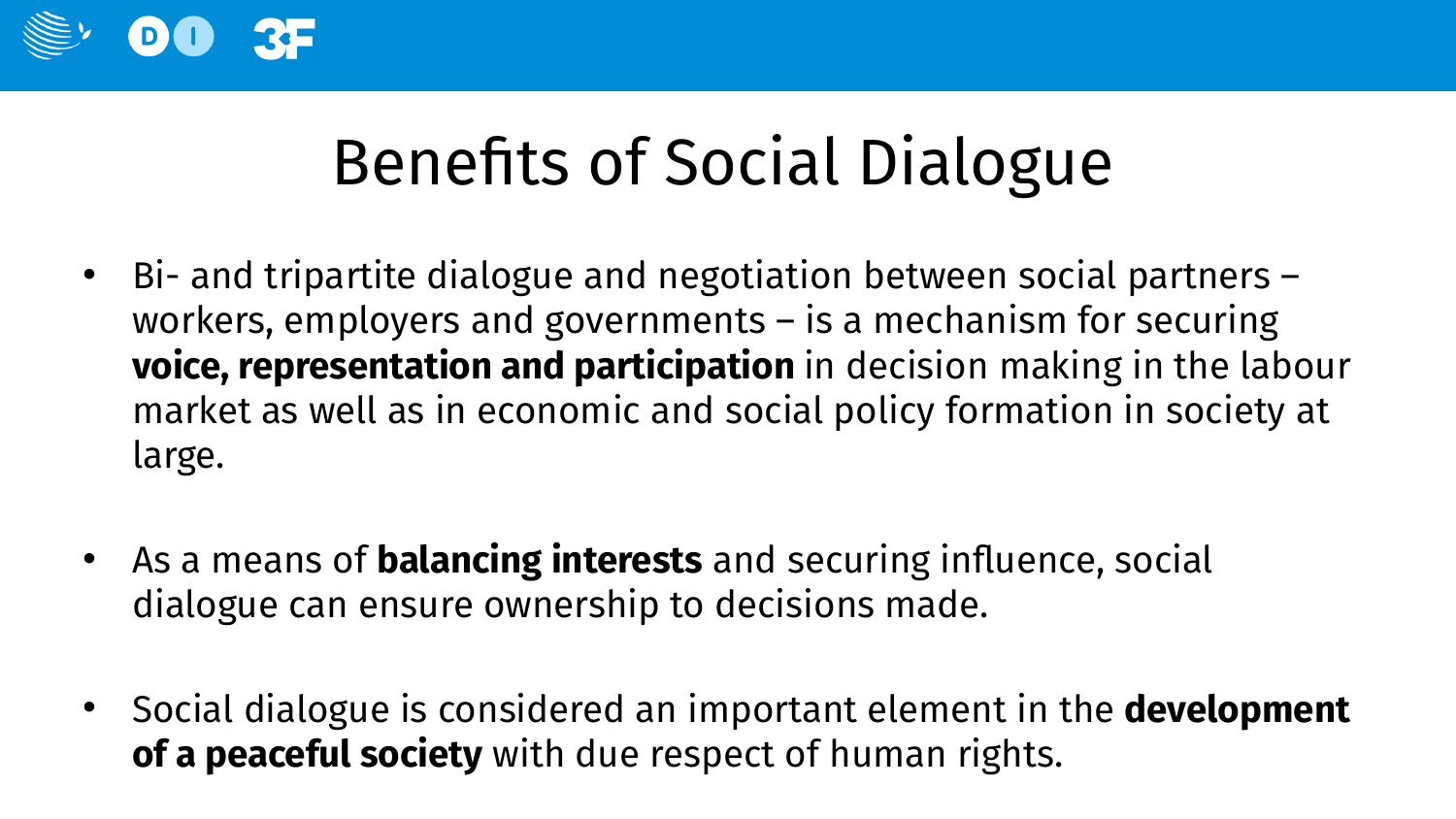

# Benefits of Social Dialogue
Bi- and tripartite dialogue and negotiation between social partners – workers, employers and governments – is a mechanism for securing voice, representation and participation in decision making in the labour market as well as in economic and social policy formation in society at large.

As a means of balancing interests and securing influence, social dialogue can ensure ownership to decisions made.

Social dialogue is considered an important element in the development of a peaceful society with due respect of human rights.